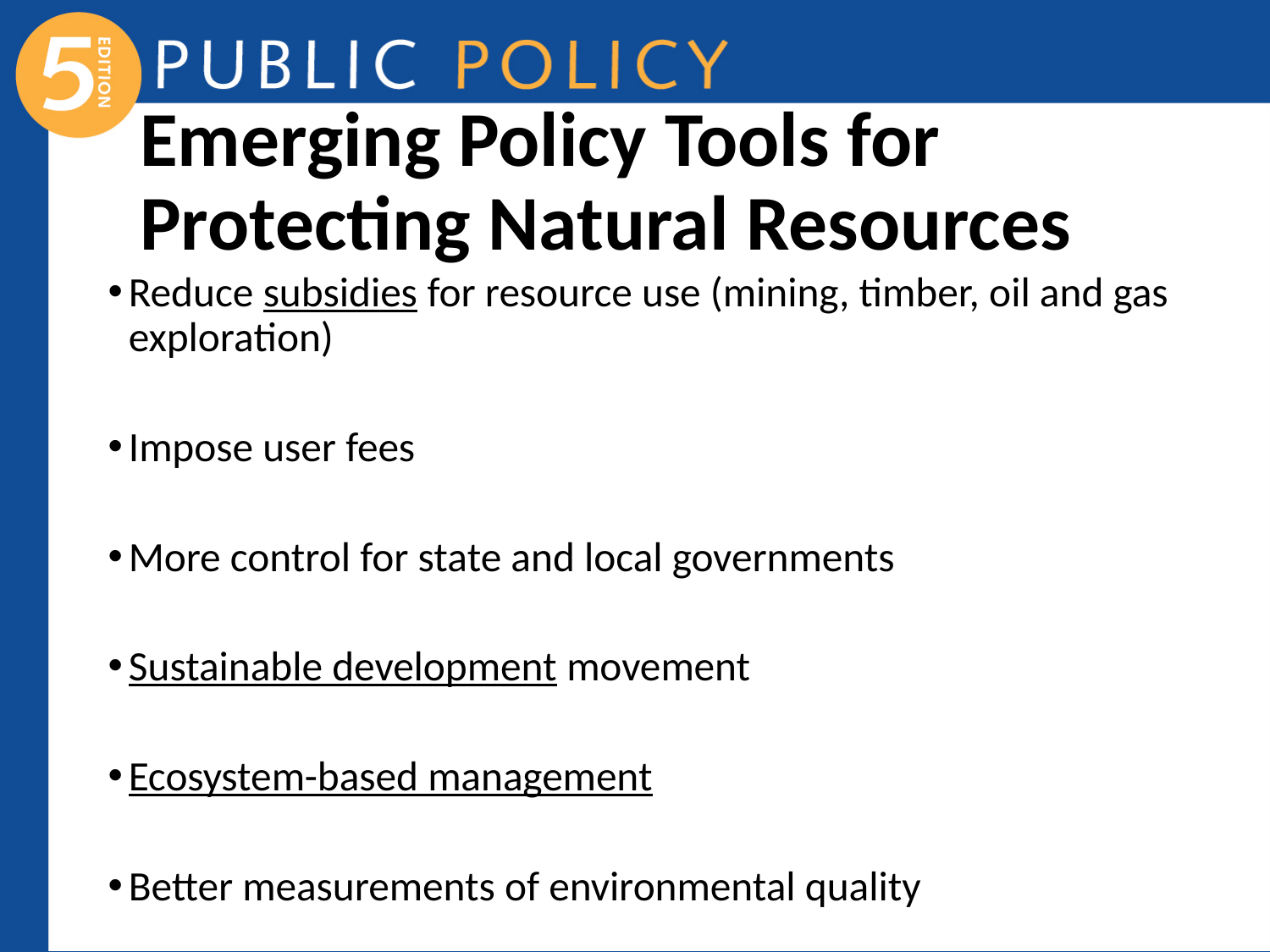

# Emerging Policy Tools for Protecting Natural Resources
Reduce subsidies for resource use (mining, timber, oil and gas exploration)

Impose user fees

More control for state and local governments

Sustainable development movement

Ecosystem-based management

Better measurements of environmental quality